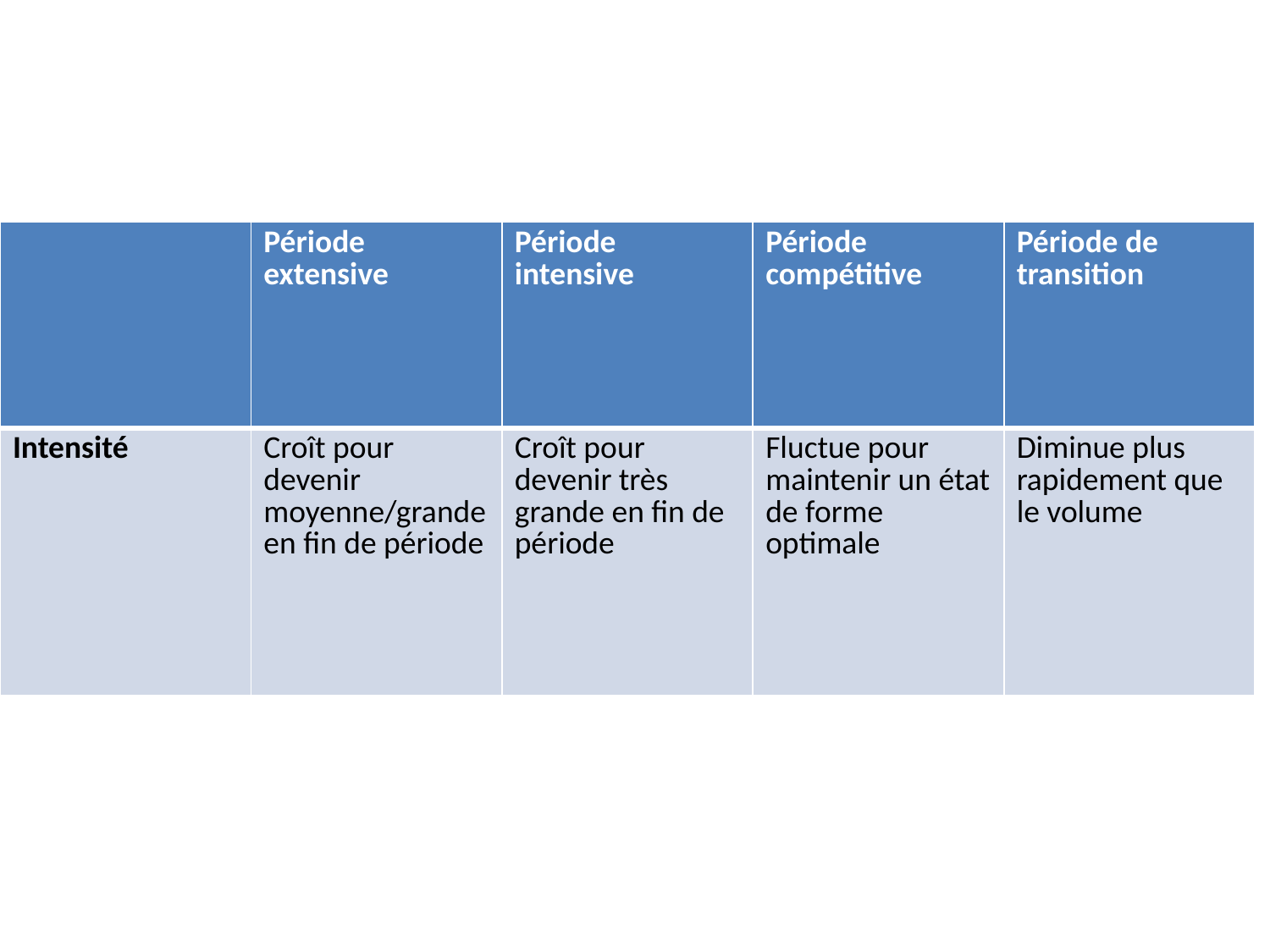

|  | Période extensive | Période intensive | Période compétitive | Période de transition |
| --- | --- | --- | --- | --- |
| Intensité | Croît pour devenir moyenne/grande en fin de période | Croît pour devenir très grande en fin de période | Fluctue pour maintenir un état de forme optimale | Diminue plus rapidement que le volume |